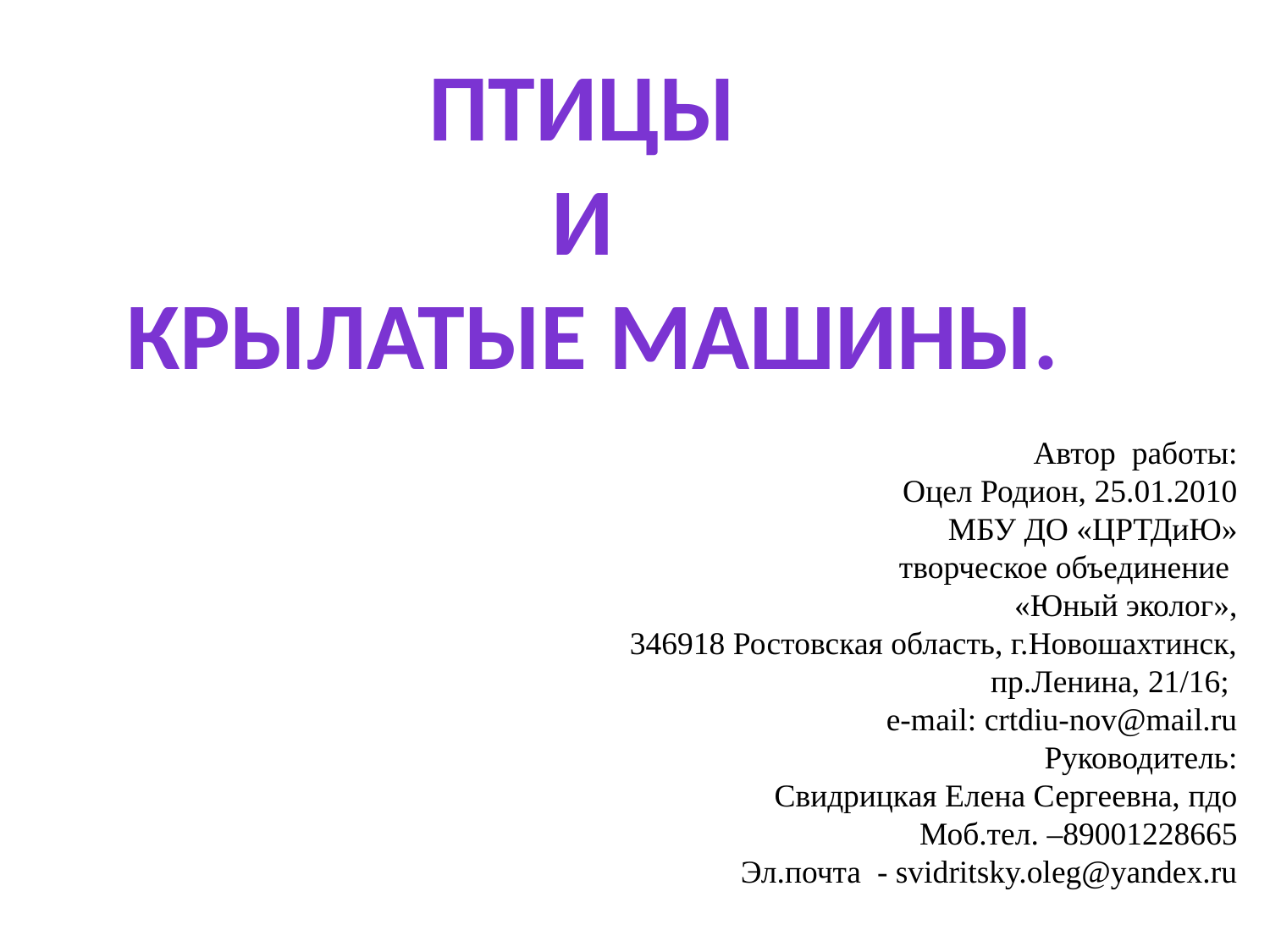

Птицы
и
Крылатые машины.
Автор  работы:
Оцел Родион, 25.01.2010
МБУ ДО «ЦРТДиЮ»
творческое объединение
«Юный эколог»,
346918 Ростовская область, г.Новошахтинск, пр.Ленина, 21/16;
e-mail: crtdiu-nov@mail.ru
Руководитель:
Свидрицкая Елена Сергеевна, пдо
Моб.тел. –89001228665
Эл.почта  - svidritsky.oleg@yandex.ru